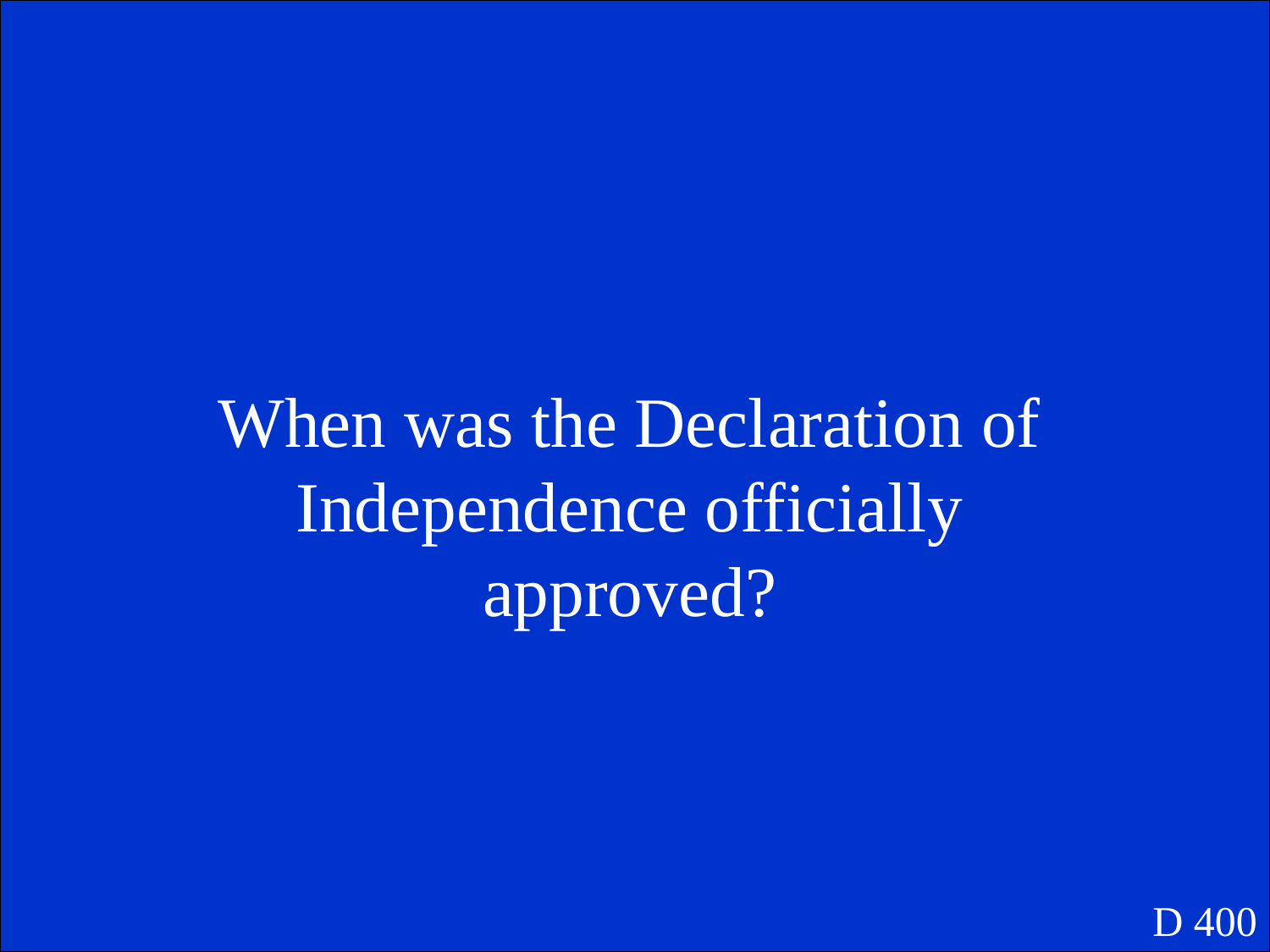

When was the Declaration of Independence officially approved?
D 400